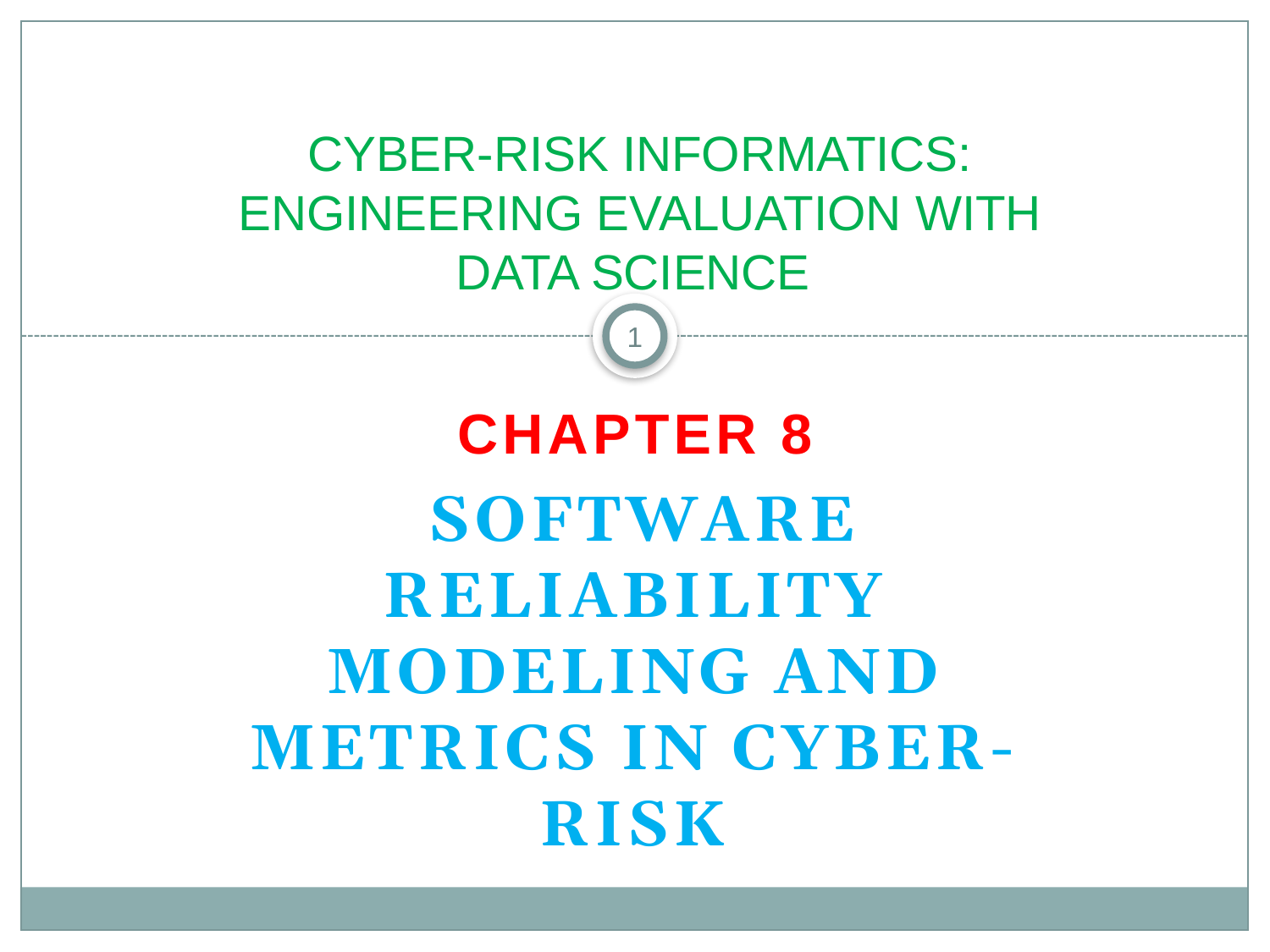

#
Cyber-Risk Informatics:
Engineering Evaluation with Data Science
1
Chapter 8
 Software Reliability Modeling and Metrics in Cyber-Risk